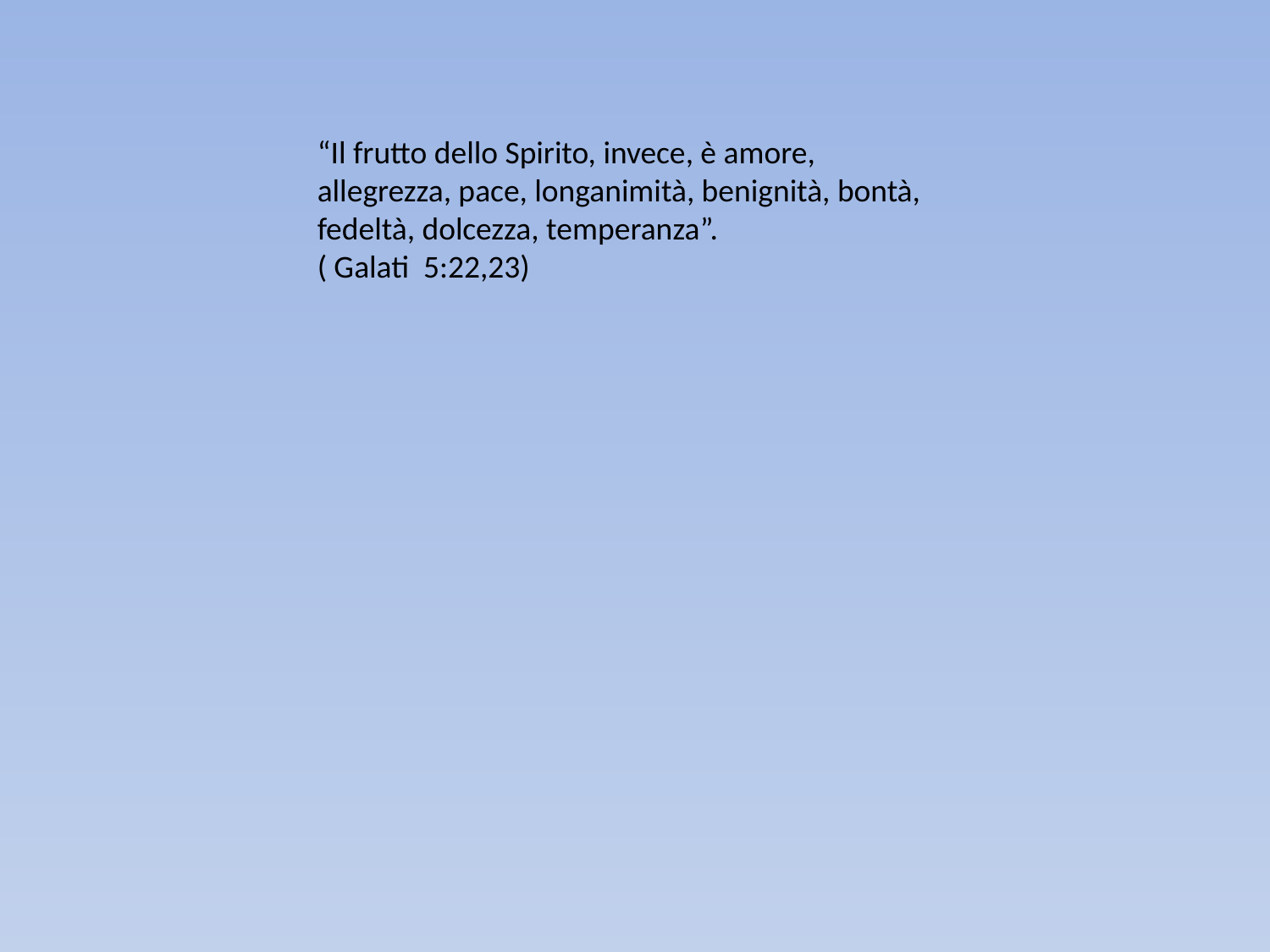

“Il frutto dello Spirito, invece, è amore, allegrezza, pace, longanimità, benignità, bontà, fedeltà, dolcezza, temperanza”.
( Galati  5:22,23)